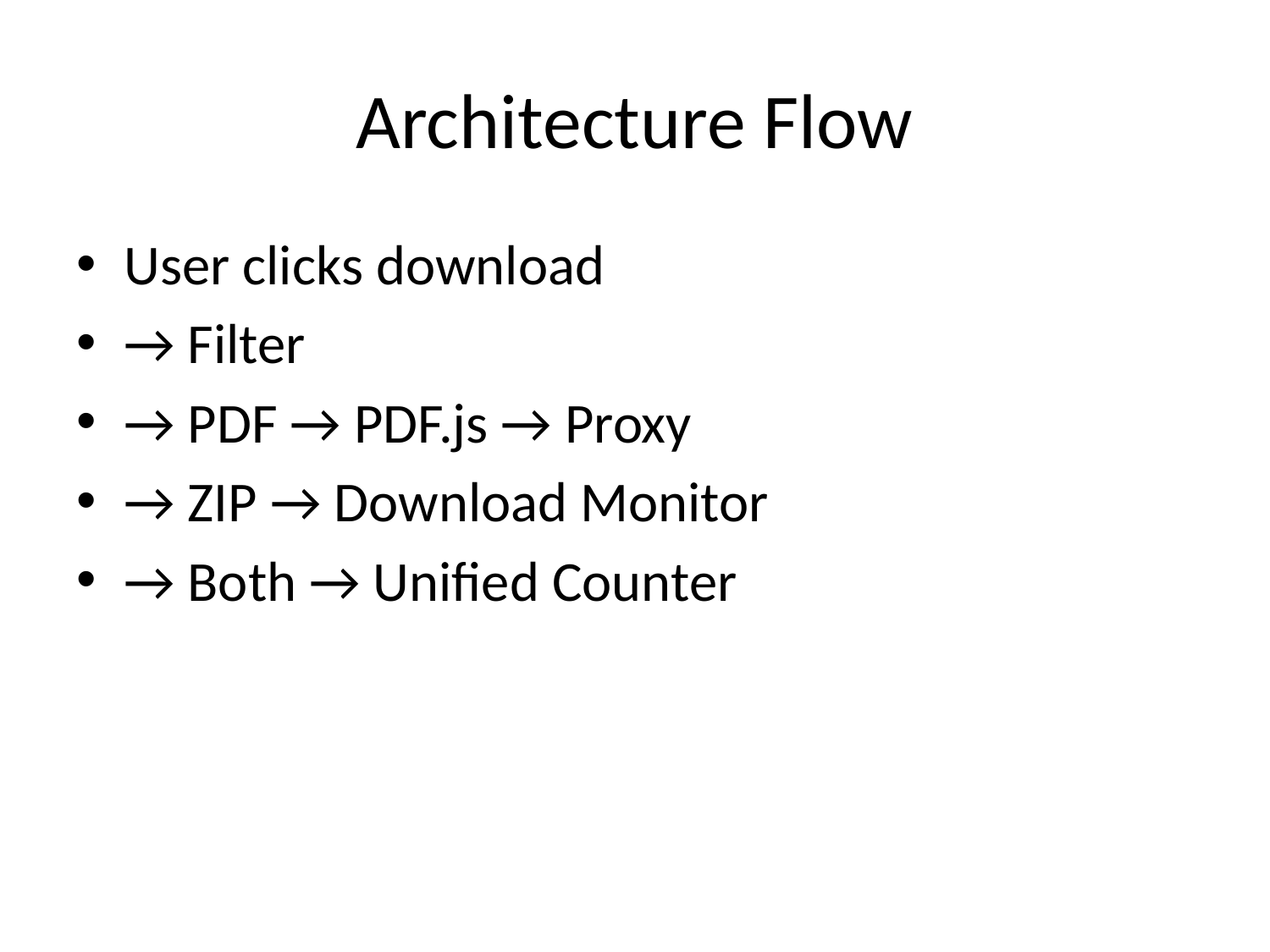

# Architecture Flow
User clicks download
→ Filter
→ PDF → PDF.js → Proxy
→ ZIP → Download Monitor
→ Both → Unified Counter